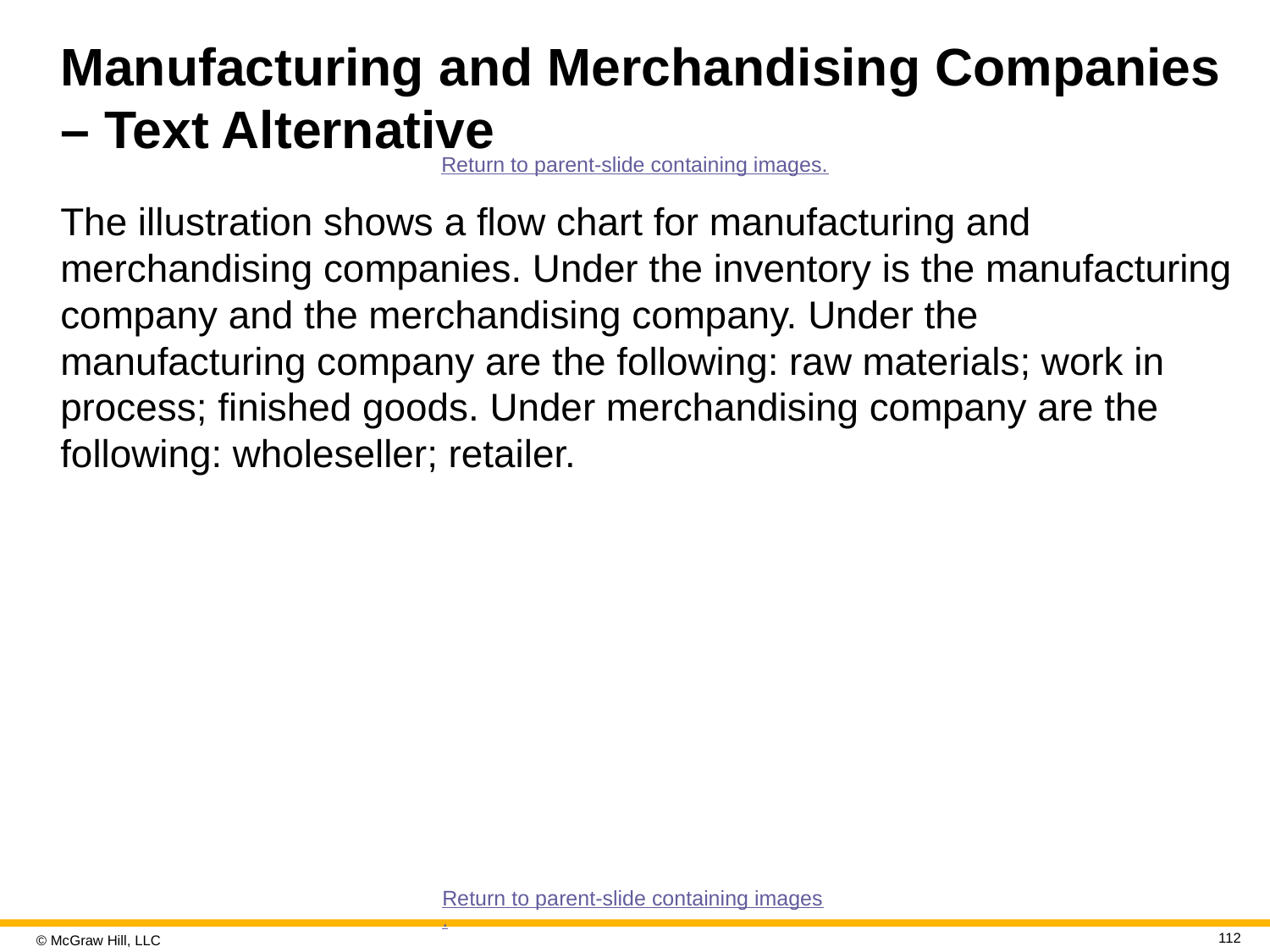

# Manufacturing and Merchandising Companies – Text Alternative
Return to parent-slide containing images.
The illustration shows a flow chart for manufacturing and merchandising companies. Under the inventory is the manufacturing company and the merchandising company. Under the manufacturing company are the following: raw materials; work in process; finished goods. Under merchandising company are the following: wholeseller; retailer.
Return to parent-slide containing images.
112